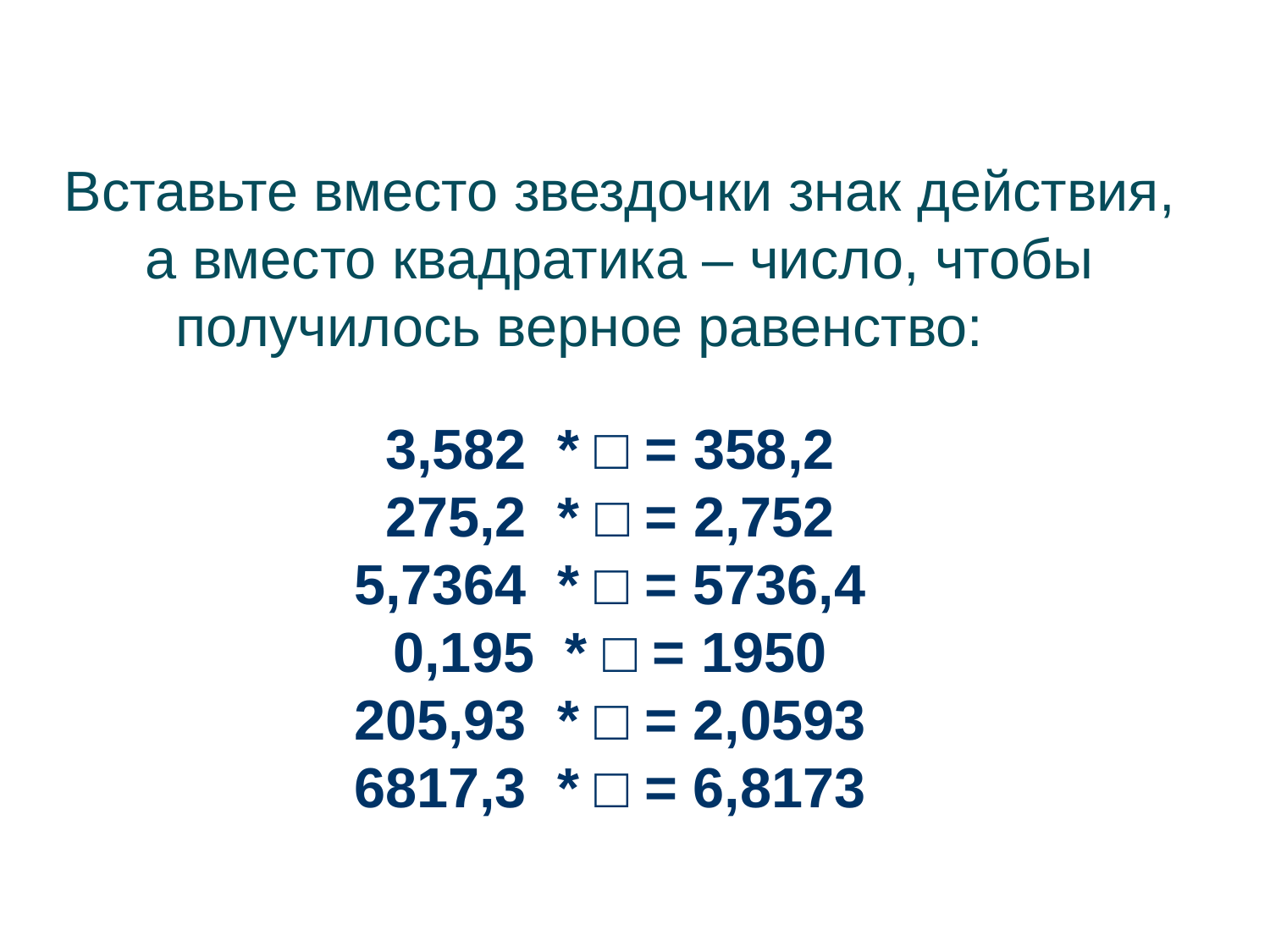

Дополнительное задание
Вставьте вместо звездочки знак действия, а вместо квадратика – число, чтобы получилось верное равенство:
3,582  * □ = 358,2
275,2  * □ = 2,752
5,7364  * □ = 5736,4
0,195  * □ = 1950
205,93  * □ = 2,0593
6817,3  * □ = 6,8173